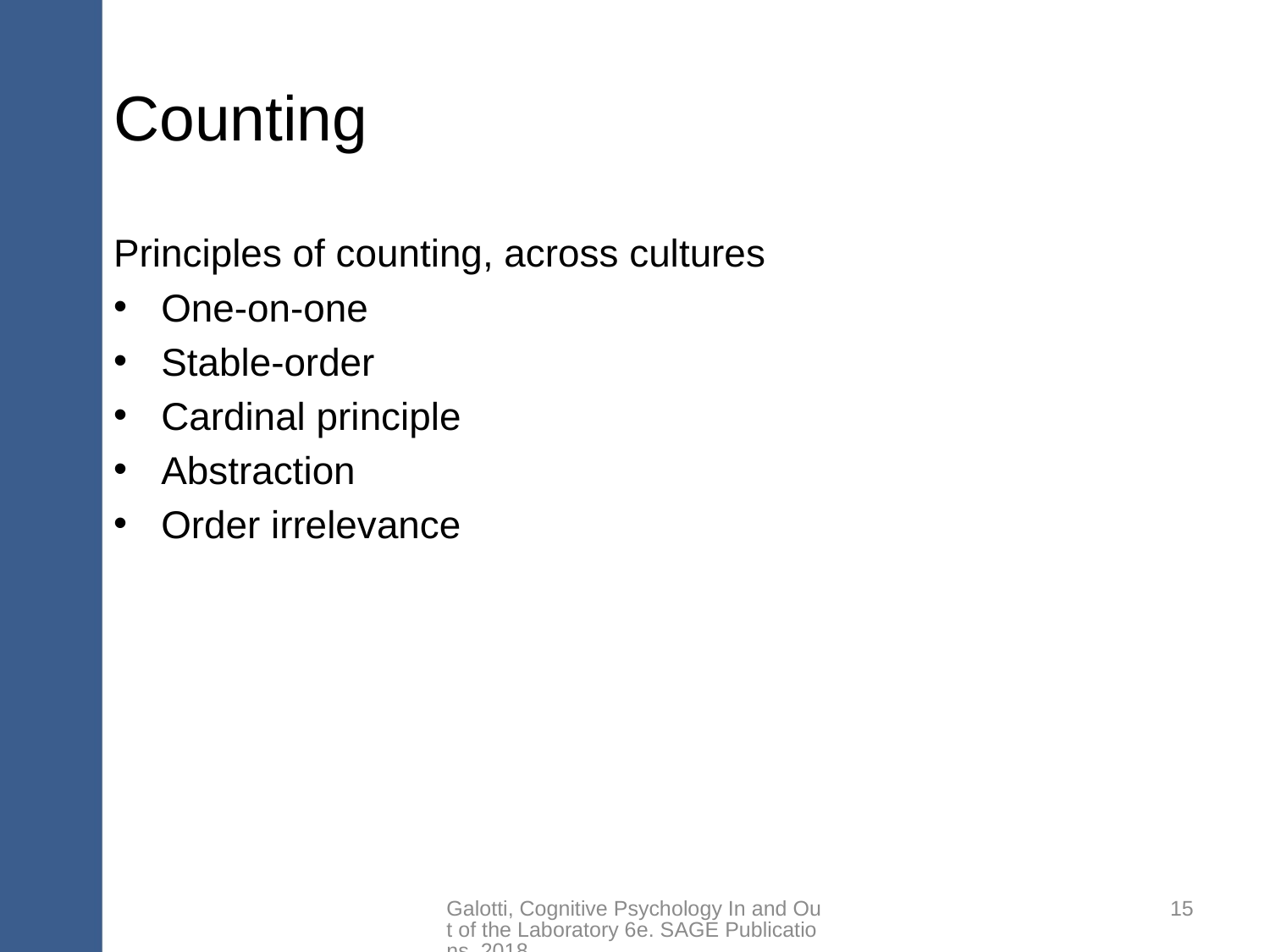

# Counting
Principles of counting, across cultures
One-on-one
Stable-order
Cardinal principle
Abstraction
Order irrelevance
Galotti, Cognitive Psychology In and Out of the Laboratory 6e. SAGE Publications, 2018.
15